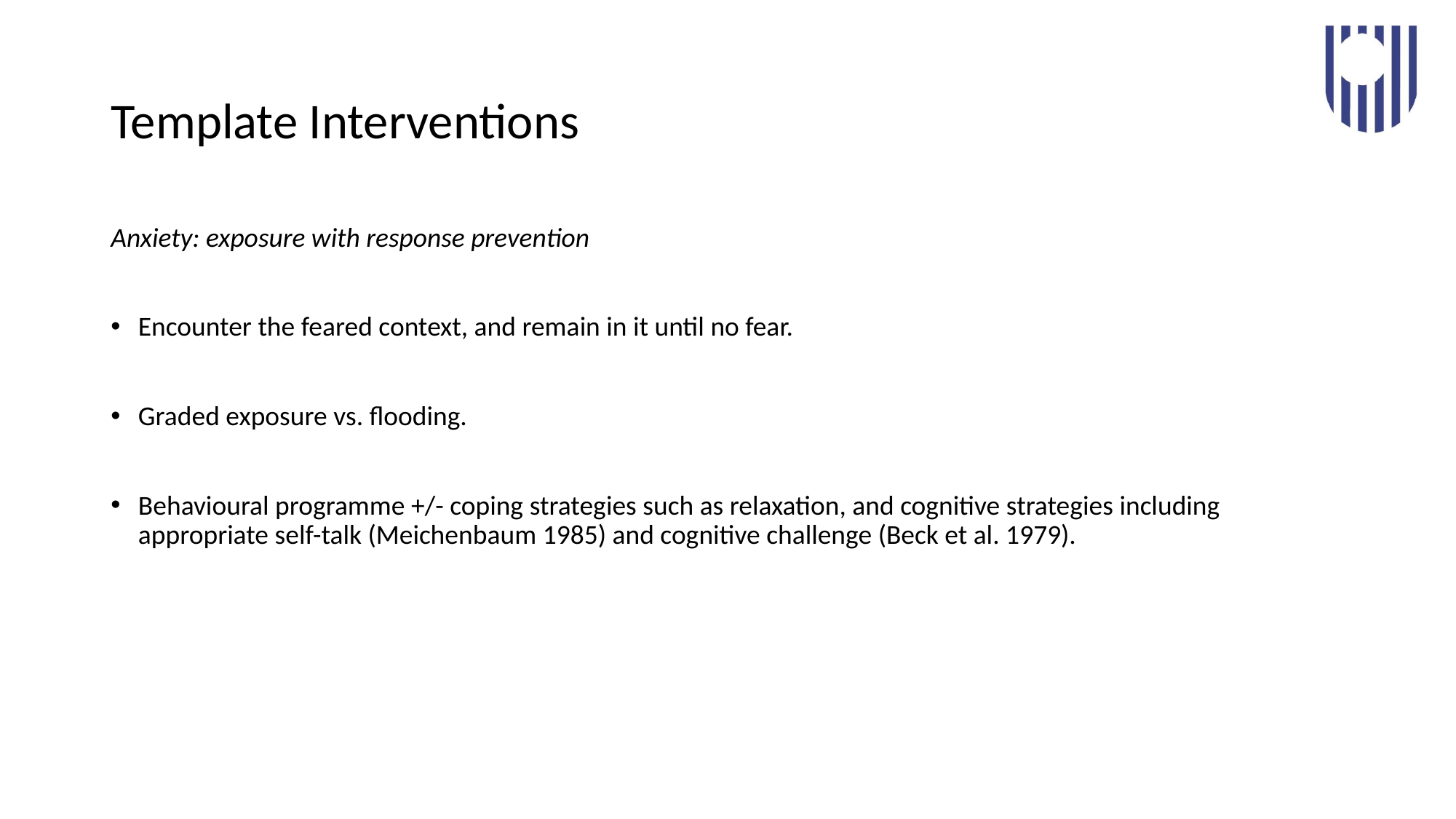

# Template Interventions
Anxiety: exposure with response prevention

Encounter the feared context, and remain in it until no fear.

Graded exposure vs. flooding.

Behavioural programme +/- coping strategies such as relaxation, and cognitive strategies including appropriate self-talk (Meichenbaum 1985) and cognitive challenge (Beck et al. 1979).